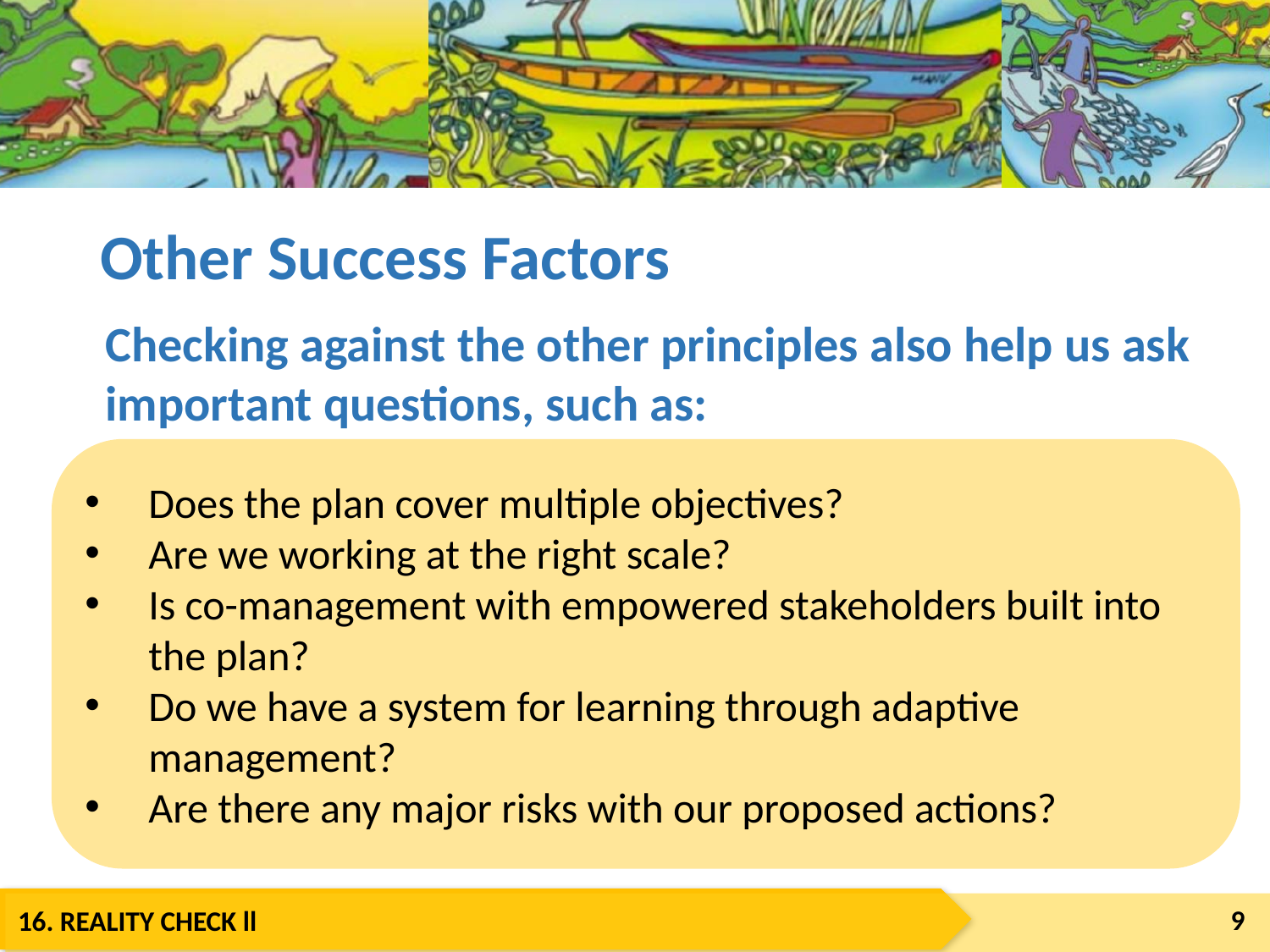

# Other Success Factors
Checking against the other principles also help us ask important questions, such as:

Does the plan cover multiple objectives?
Are we working at the right scale?
Is co-management with empowered stakeholders built into the plan?
Do we have a system for learning through adaptive management?
Are there any major risks with our proposed actions?

9